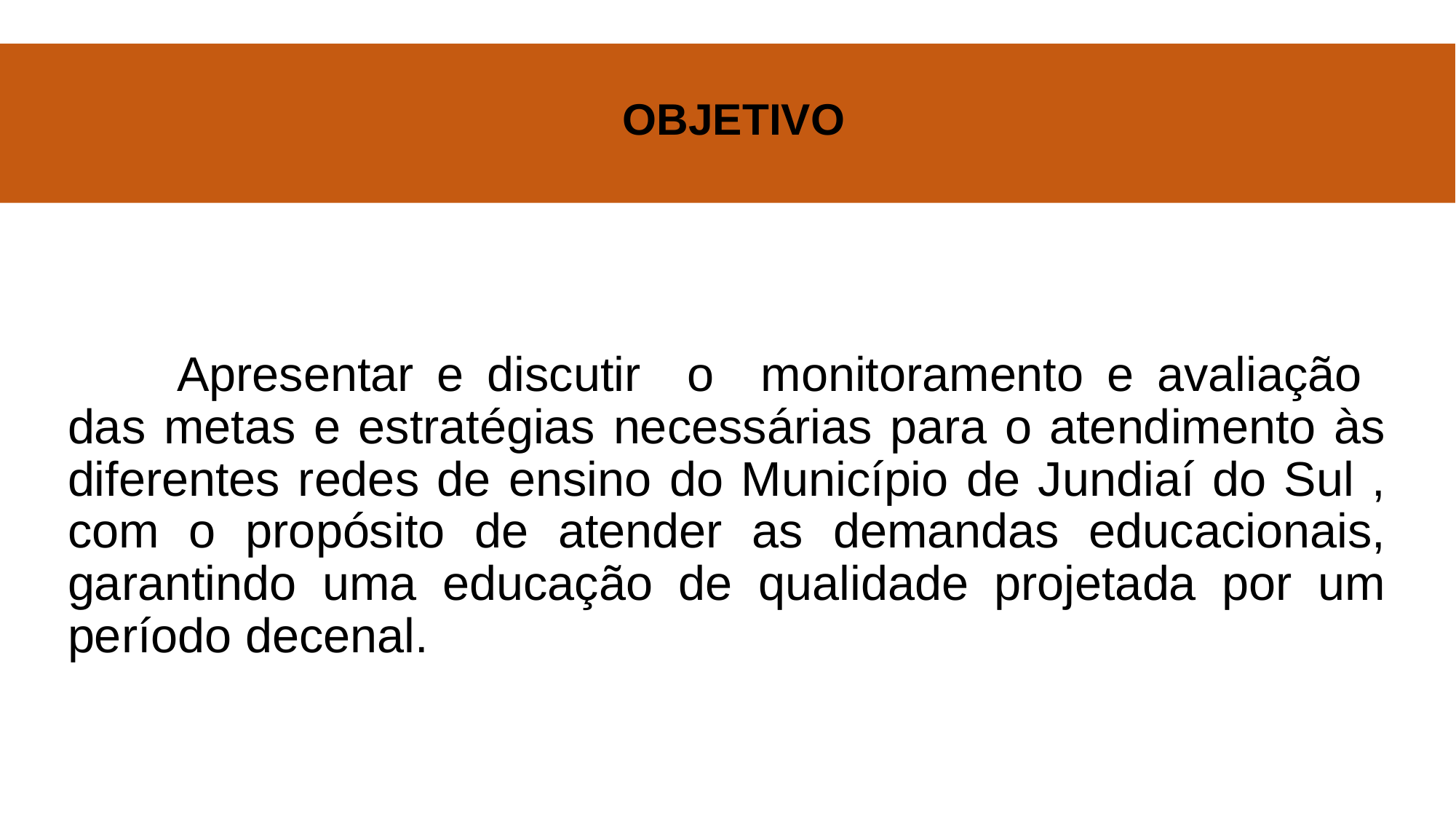

# OBJETIVO

	Apresentar e discutir  o  monitoramento e avaliação  das metas e estratégias necessárias para o atendimento às diferentes redes de ensino do Município de Jundiaí do Sul , com o propósito de atender as demandas educacionais, garantindo uma educação de qualidade projetada por um período decenal.